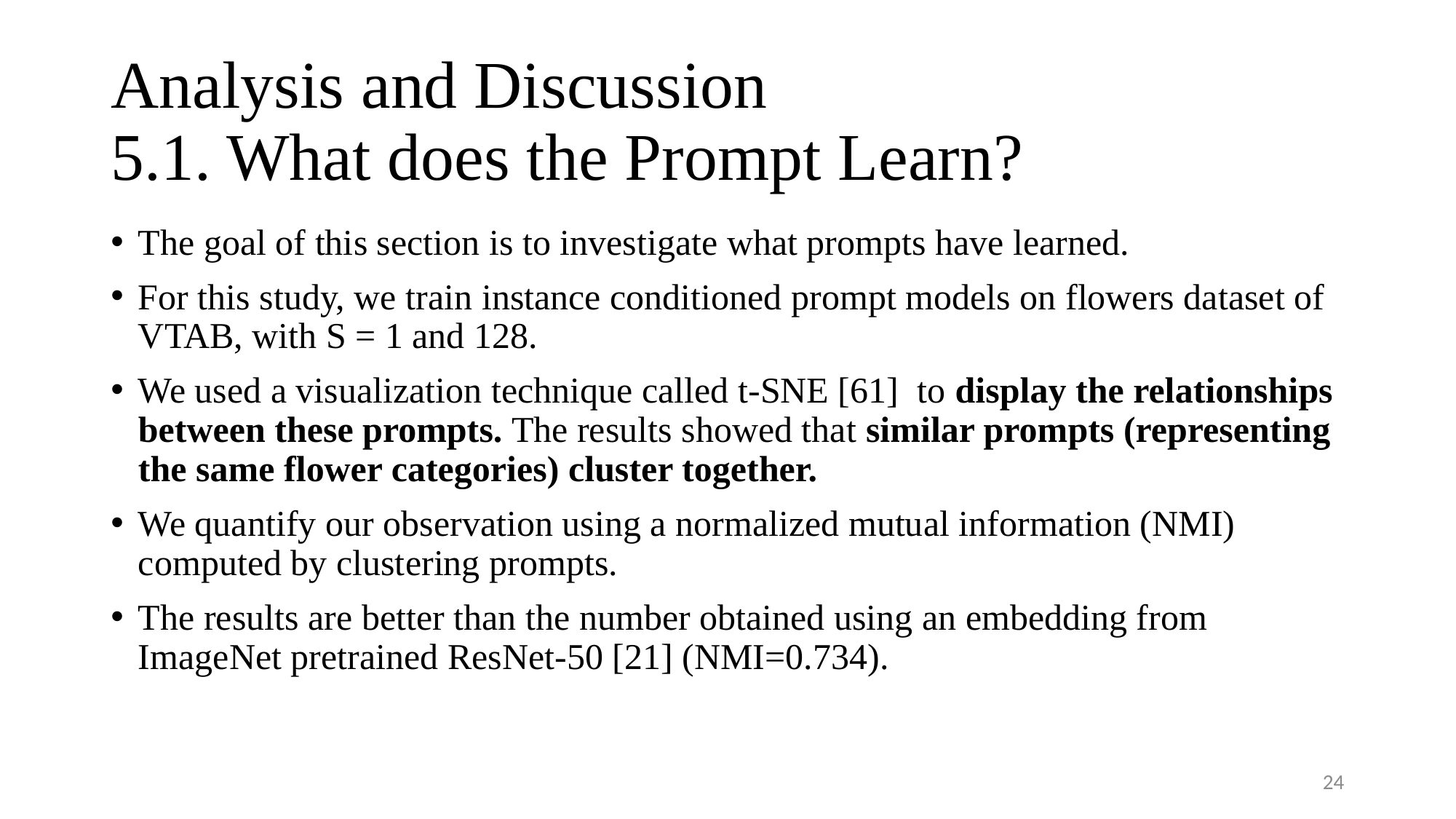

# Analysis and Discussion 5.1. What does the Prompt Learn?
The goal of this section is to investigate what prompts have learned.
For this study, we train instance conditioned prompt models on flowers dataset of VTAB, with S = 1 and 128.
We used a visualization technique called t-SNE [61]  to display the relationships between these prompts. The results showed that similar prompts (representing the same flower categories) cluster together.
We quantify our observation using a normalized mutual information (NMI) computed by clustering prompts.
The results are better than the number obtained using an embedding from ImageNet pretrained ResNet-50 [21] (NMI=0.734).
24